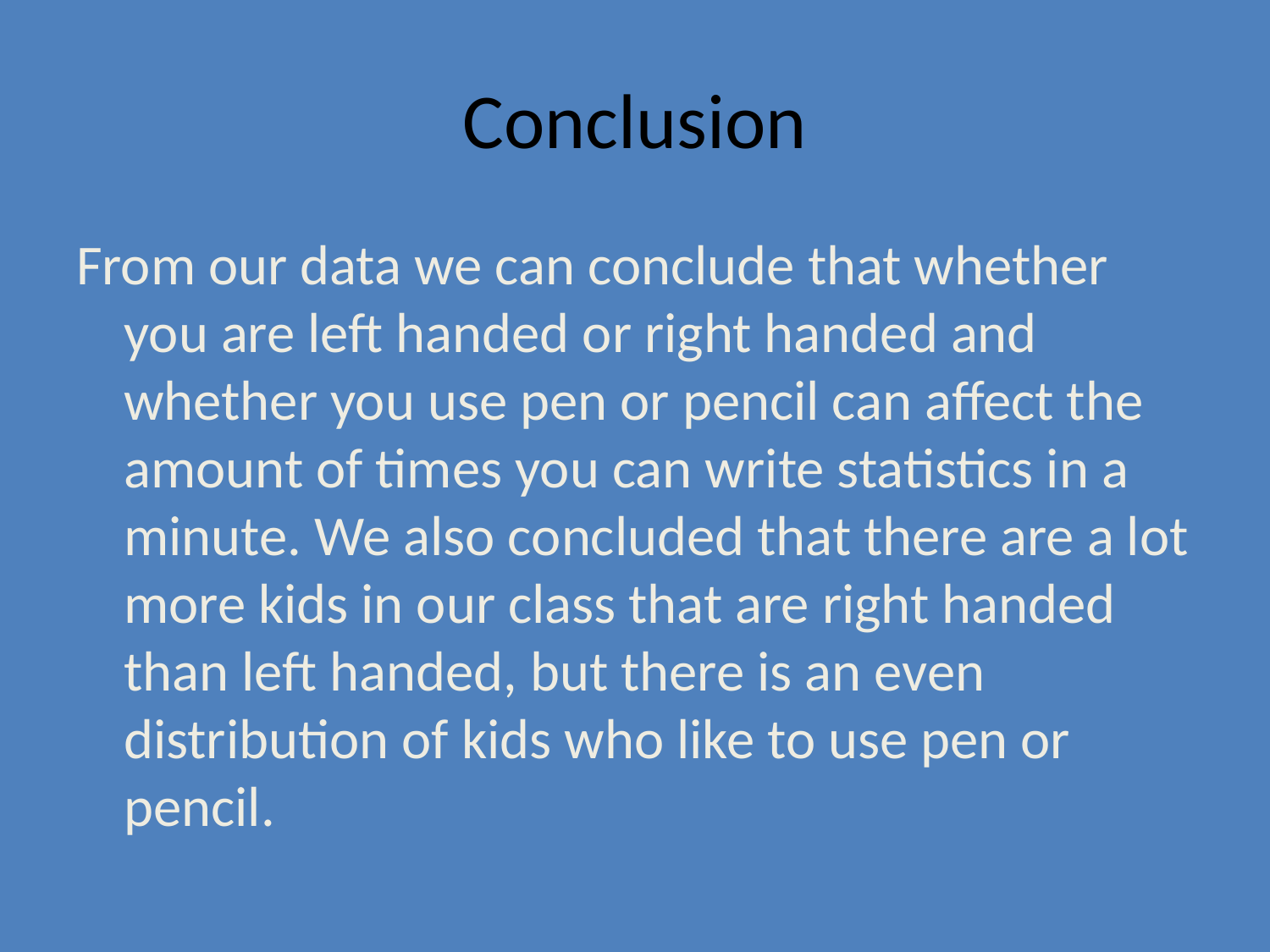

# Conclusion
From our data we can conclude that whether you are left handed or right handed and whether you use pen or pencil can affect the amount of times you can write statistics in a minute. We also concluded that there are a lot more kids in our class that are right handed than left handed, but there is an even distribution of kids who like to use pen or pencil.